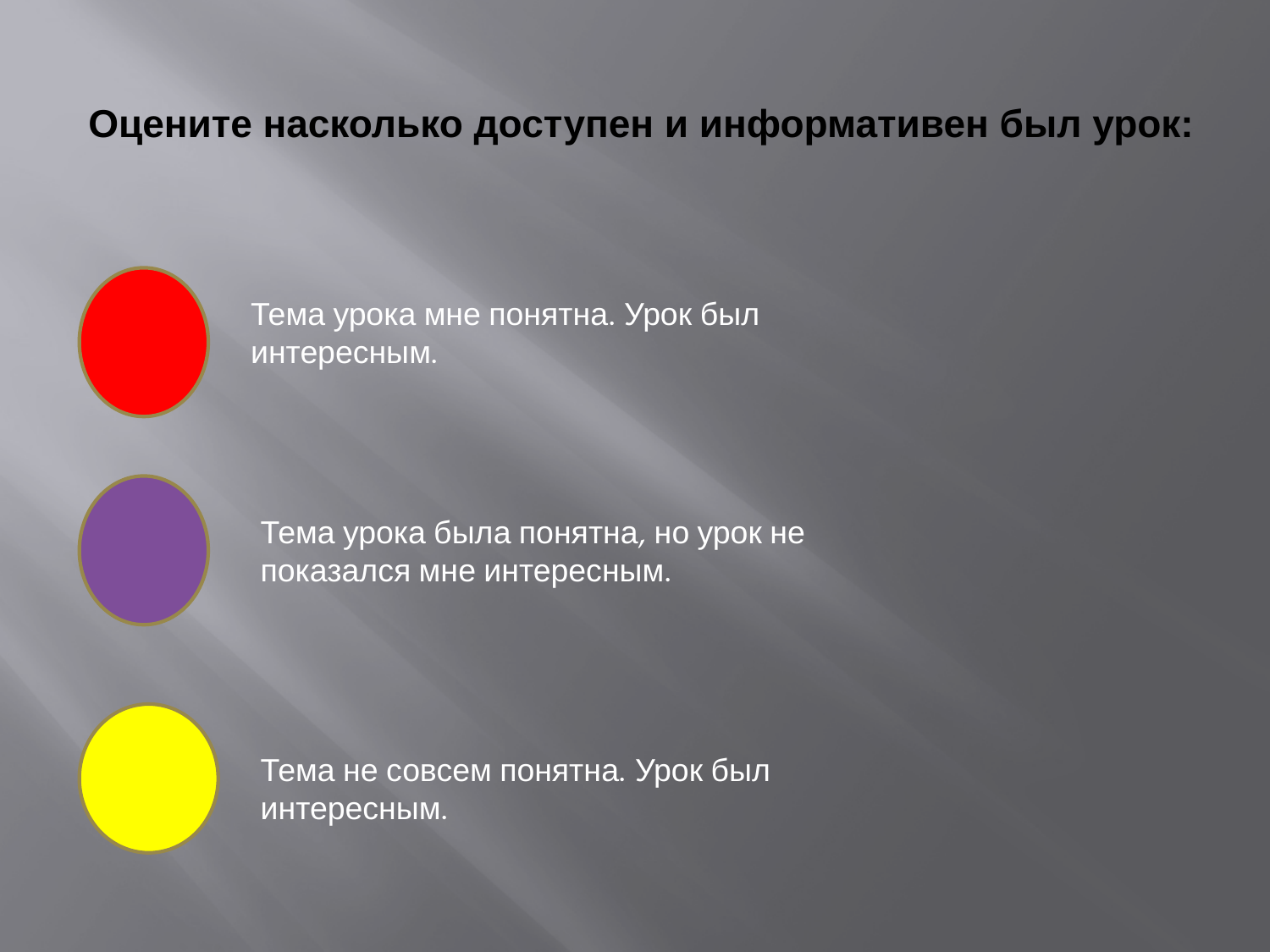

# Оцените насколько доступен и информативен был урок:

Тема урока мне понятна. Урок был интересным.

Тема урока была понятна, но урок не показался мне интересным.

Тема не совсем понятна. Урок был интересным.